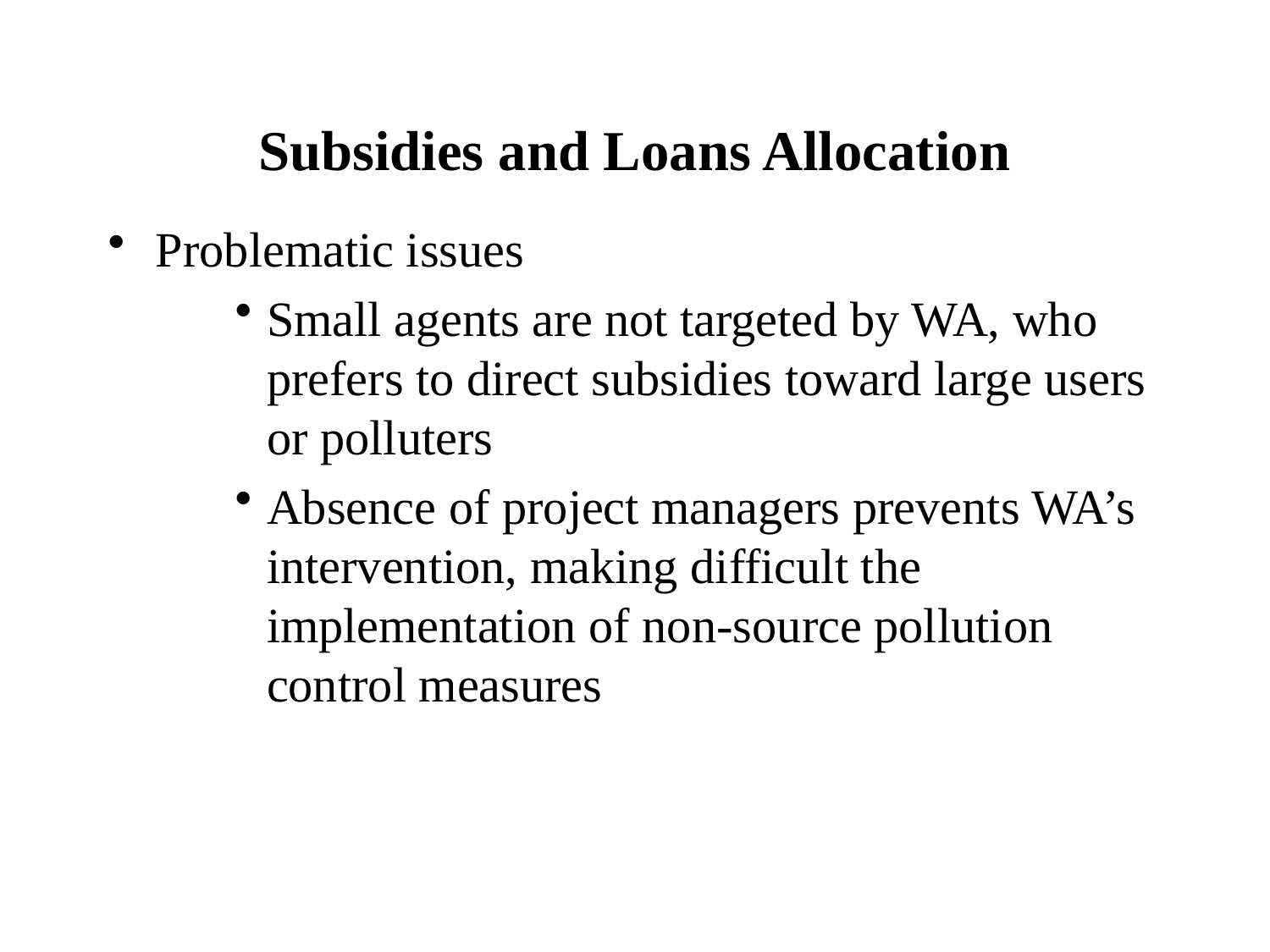

# Subsidies and Loans Allocation
Problematic issues
Small agents are not targeted by WA, who prefers to direct subsidies toward large users or polluters
Absence of project managers prevents WA’s intervention, making difficult the implementation of non-source pollution control measures